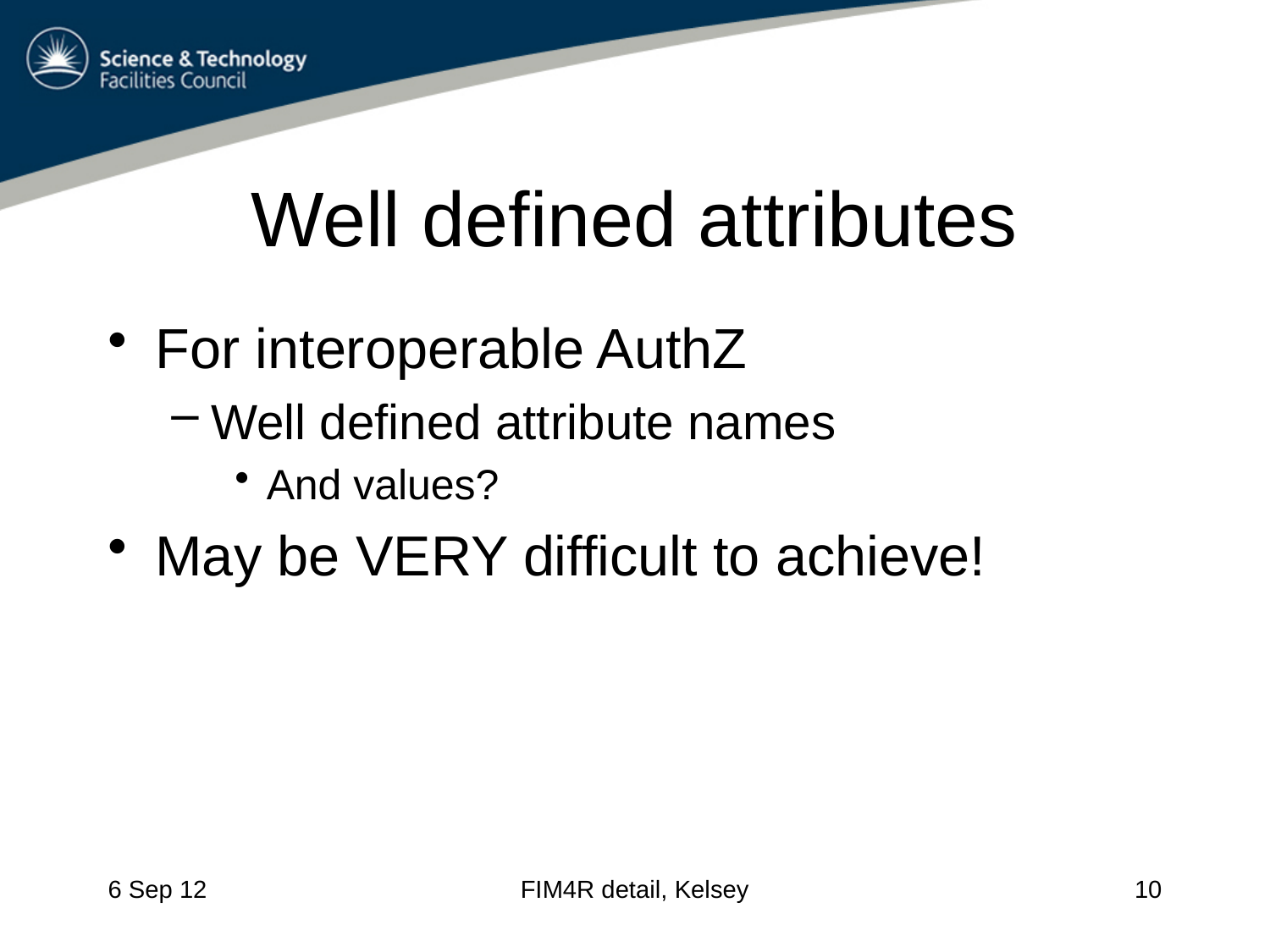

# Well defined attributes
For interoperable AuthZ
Well defined attribute names
And values?
May be VERY difficult to achieve!
6 Sep 12
FIM4R detail, Kelsey
10